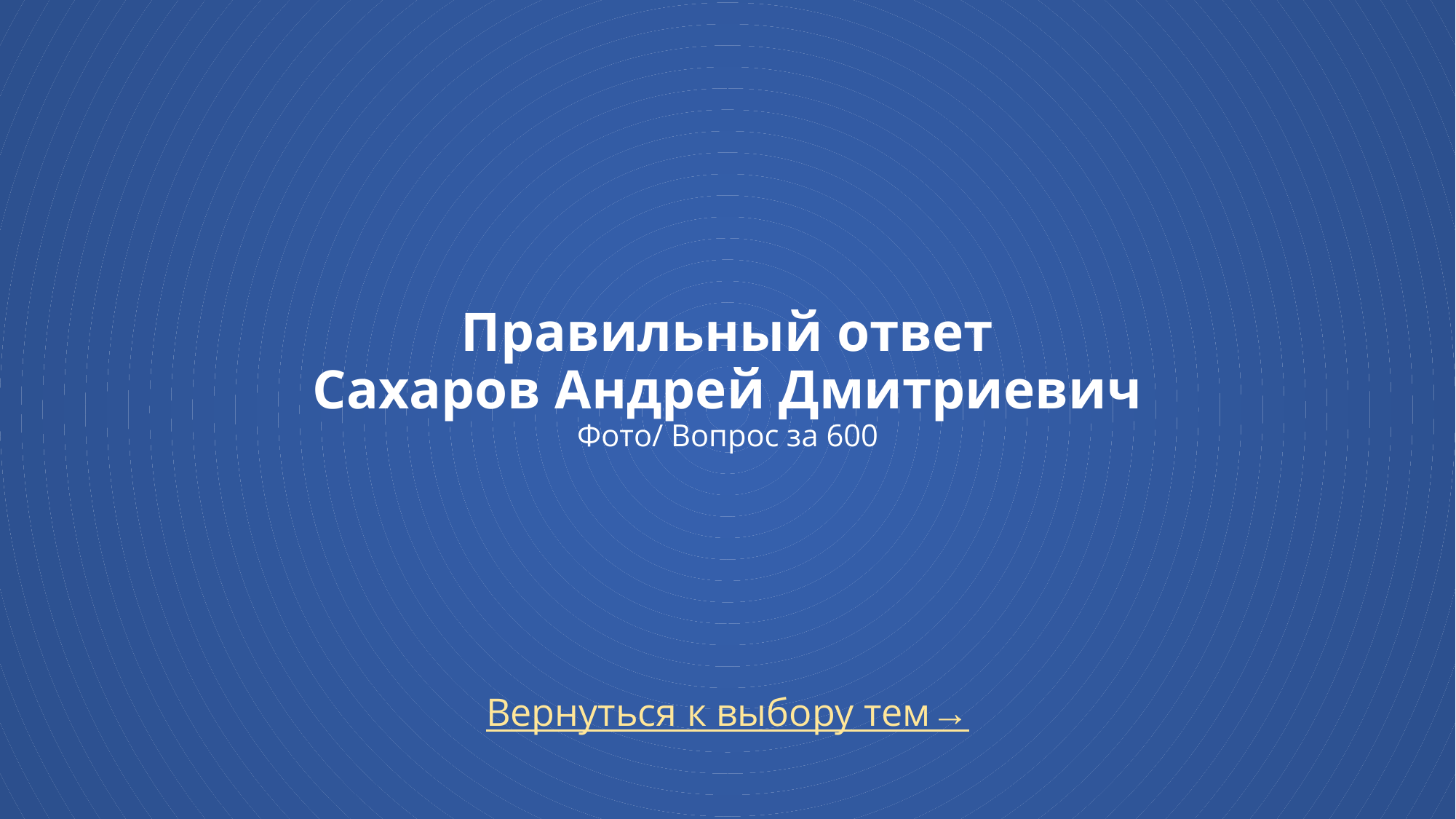

# Правильный ответ Сахаров Андрей Дмитриевич Фото/ Вопрос за 600
Вернуться к выбору тем→